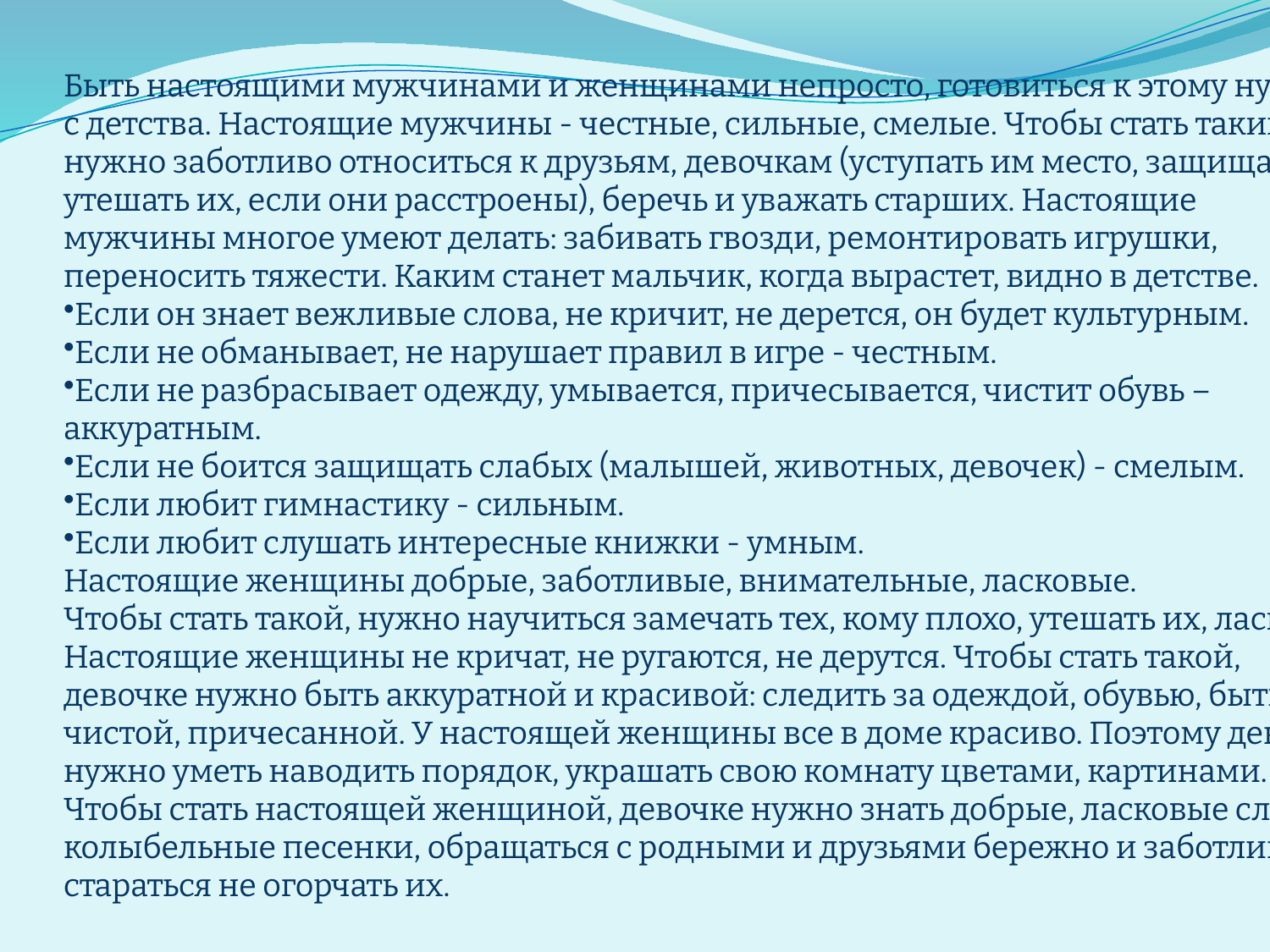

Быть настоящими мужчинами и женщинами непросто, готовиться к этому нужно
с детства. Настоящие мужчины - честные, сильные, смелые. Чтобы стать таким,
нужно заботливо относиться к друзьям, девочкам (уступать им место, защищать,
утешать их, если они расстроены), беречь и уважать старших. Настоящие
мужчины многое умеют делать: забивать гвозди, ремонтировать игрушки,
переносить тяжести. Каким станет мальчик, когда вырастет, видно в детстве.
Если он знает вежливые слова, не кричит, не дерется, он будет культурным.
Если не обманывает, не нарушает правил в игре - честным.
Если не разбрасывает одежду, умывается, причесывается, чистит обувь –
аккуратным.
Если не боится защищать слабых (малышей, животных, девочек) - смелым.
Если любит гимнастику - сильным.
Если любит слушать интересные книжки - умным.
Настоящие женщины добрые, заботливые, внимательные, ласковые.
Чтобы стать такой, нужно научиться замечать тех, кому плохо, утешать их, ласкать.
Настоящие женщины не кричат, не ругаются, не дерутся. Чтобы стать такой,
девочке нужно быть аккуратной и красивой: следить за одеждой, обувью, быть
чистой, причесанной. У настоящей женщины все в доме красиво. Поэтому девочке
нужно уметь наводить порядок, украшать свою комнату цветами, картинами.
Чтобы стать настоящей женщиной, девочке нужно знать добрые, ласковые слова,
колыбельные песенки, обращаться с родными и друзьями бережно и заботливо,
стараться не огорчать их.